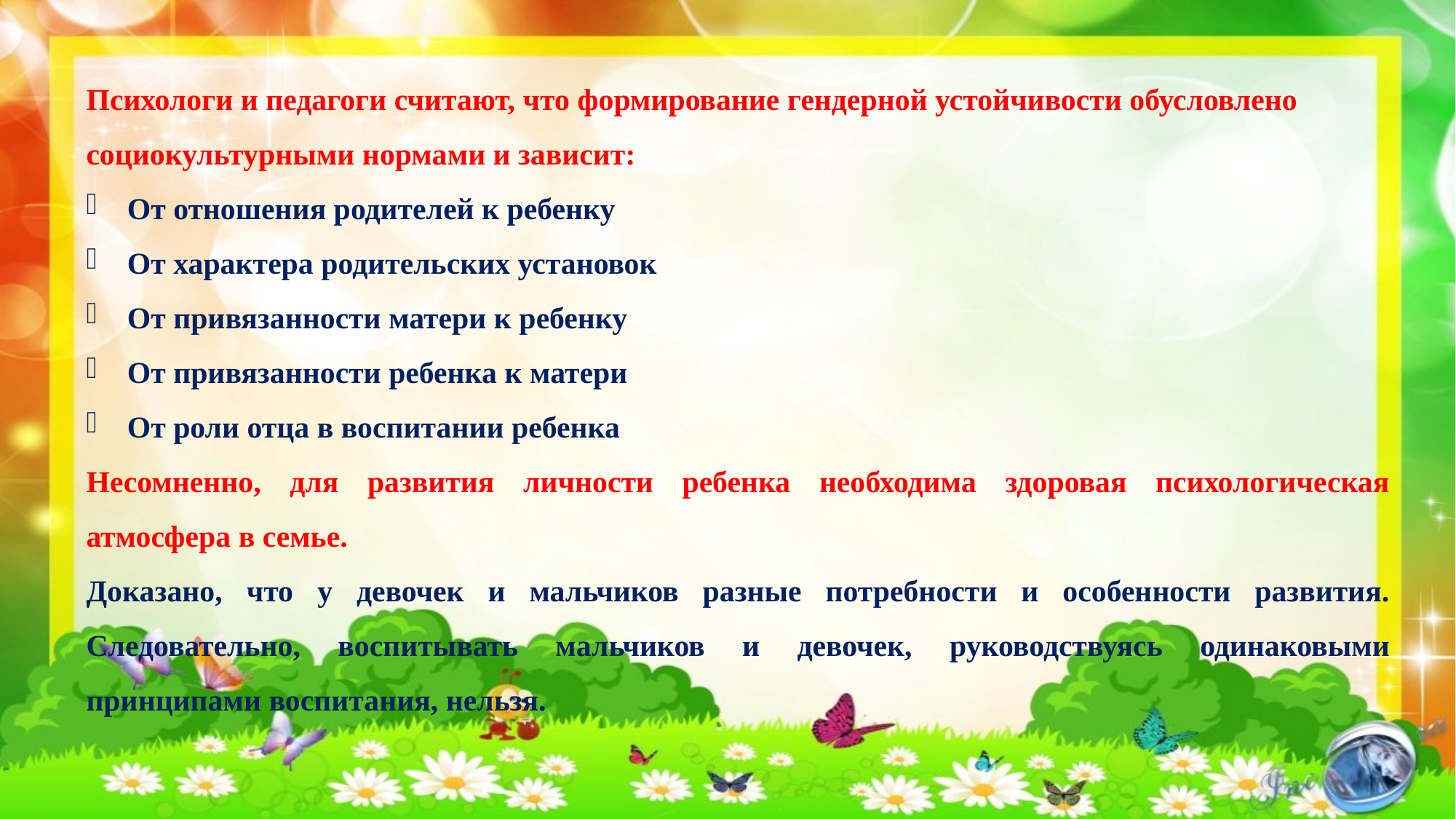

Психологи и педагоги считают, что формирование гендерной устойчивости обусловлено социокультурными нормами и зависит:
От отношения родителей к ребенку
От характера родительских установок
От привязанности матери к ребенку
От привязанности ребенка к матери
От роли отца в воспитании ребенка
Несомненно, для развития личности ребенка необходима здоровая психологическая атмосфера в семье.
Доказано, что у девочек и мальчиков разные потребности и особенности развития. Следовательно, воспитывать мальчиков и девочек, руководствуясь одинаковыми принципами воспитания, нельзя.